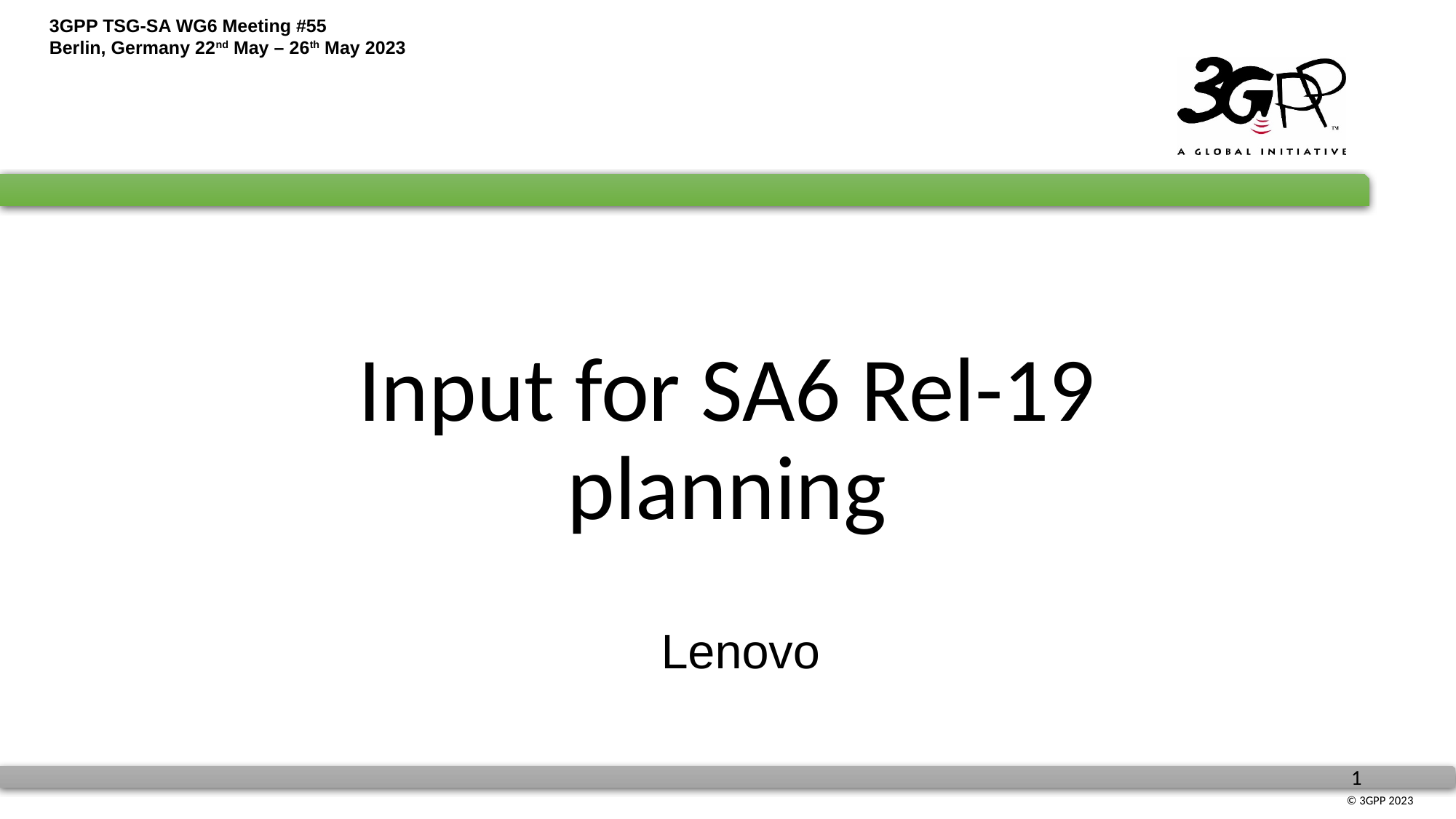

# Input for SA6 Rel-19 planning
Lenovo